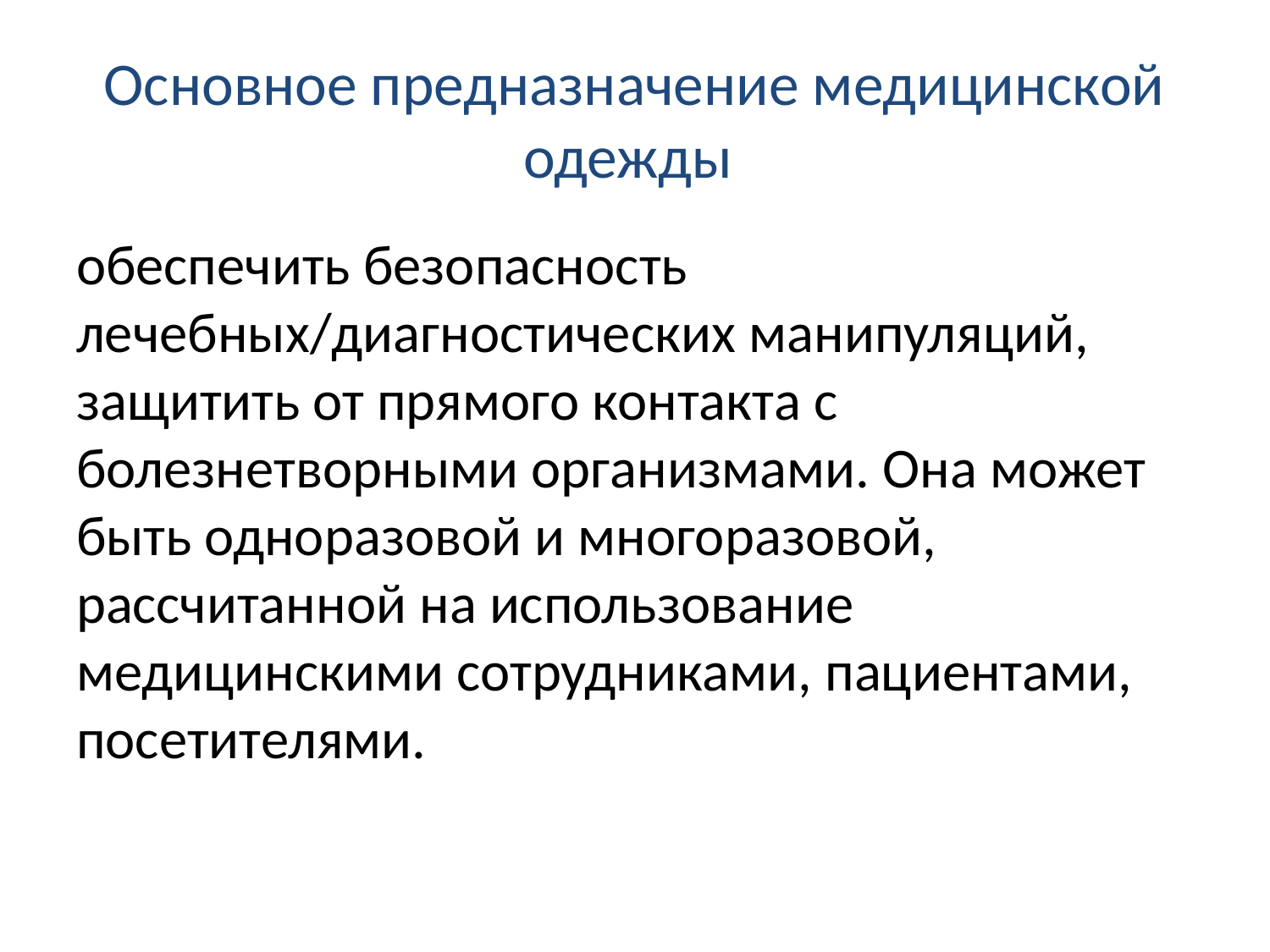

# Основное предназначение медицинской одежды
обеспечить безопасность лечебных/диагностических манипуляций, защитить от прямого контакта с болезнетворными организмами. Она может быть одноразовой и многоразовой, рассчитанной на использование медицинскими сотрудниками, пациентами, посетителями.